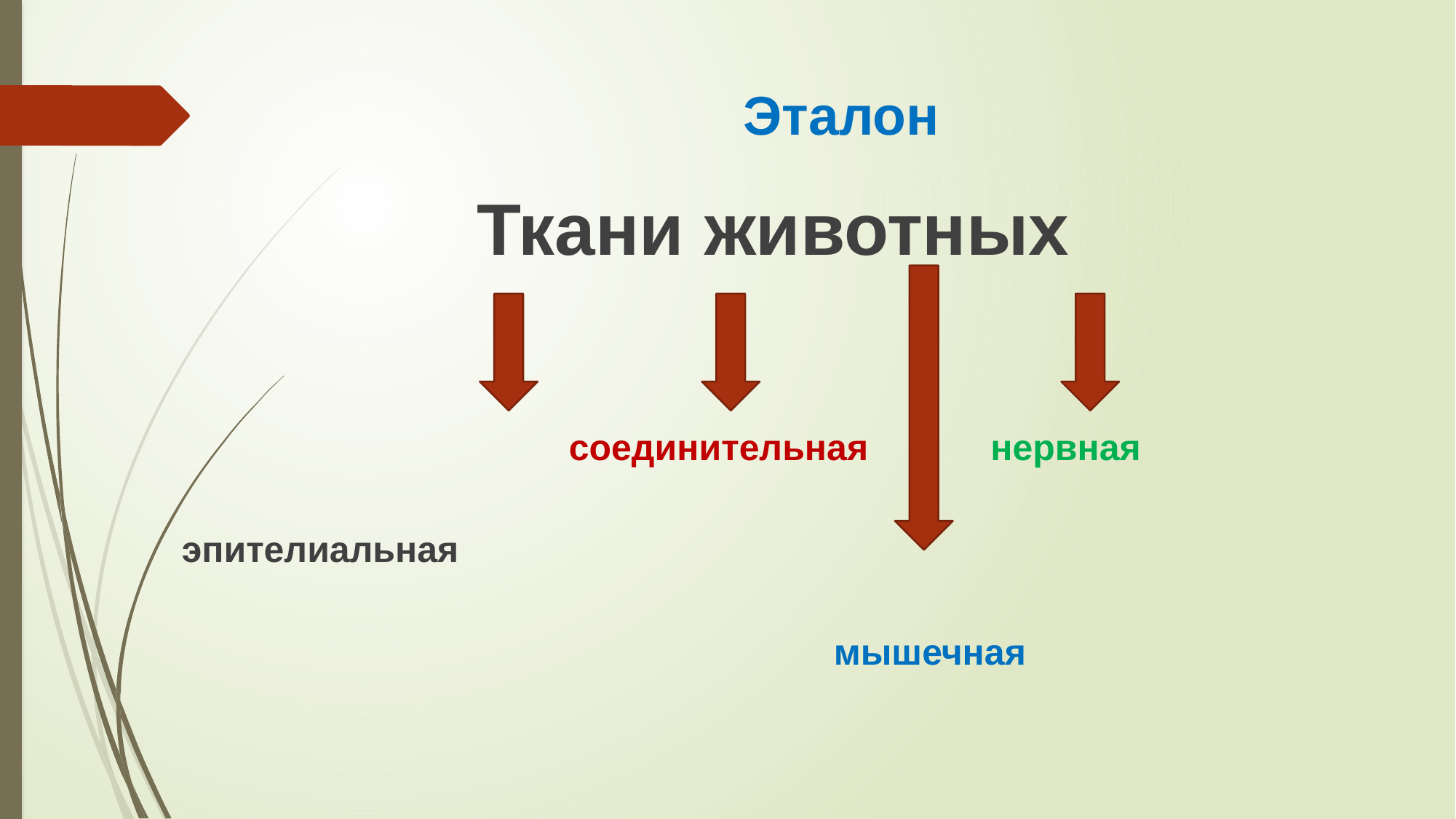

# Эталон
Ткани животных

                    соединительная            нервная
 эпителиальная
                                 мышечная